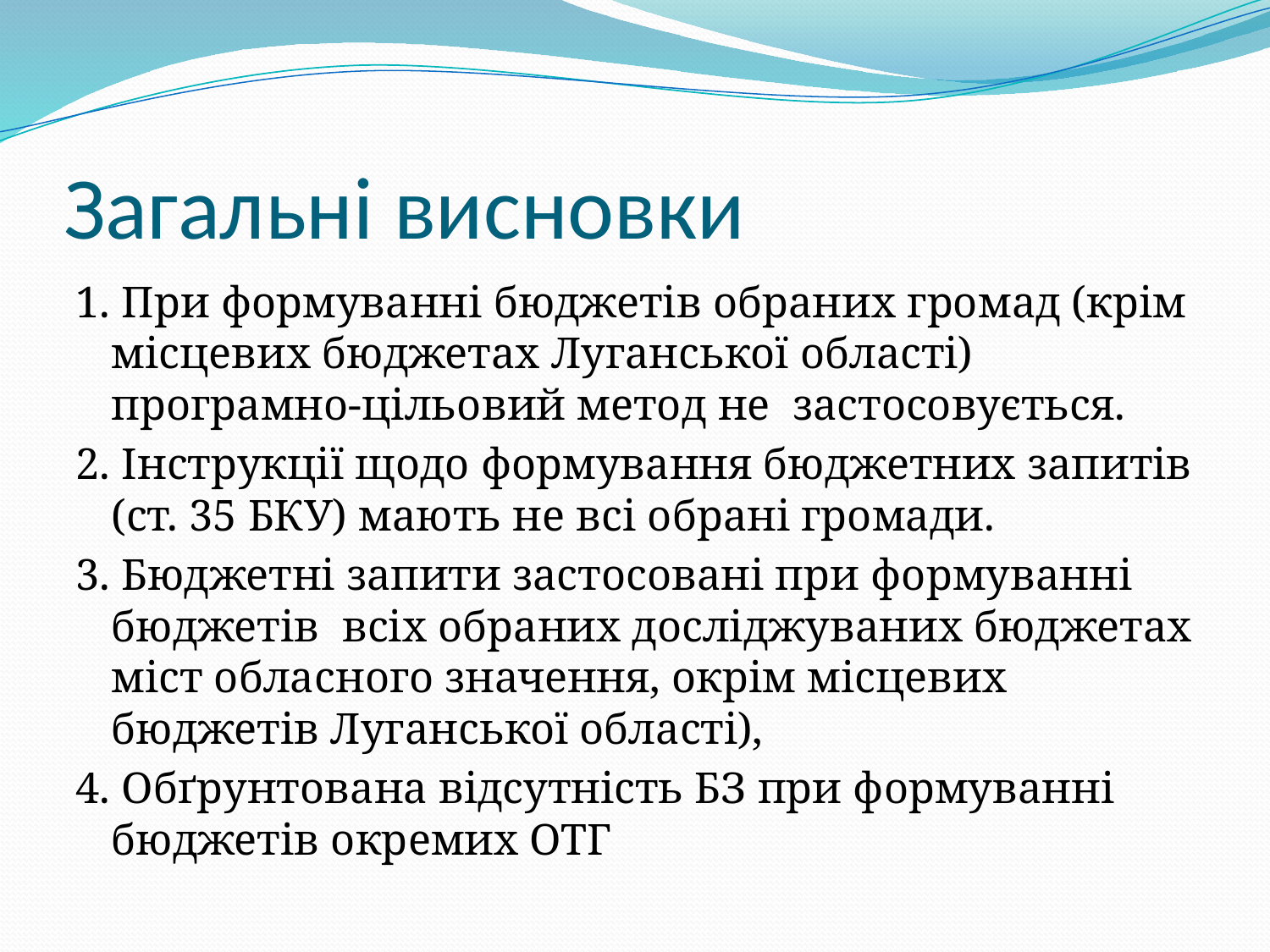

# Загальні висновки
1. При формуванні бюджетів обраних громад (крім місцевих бюджетах Луганської області) програмно-цільовий метод не  застосовується.
2. Інструкції щодо формування бюджетних запитів (ст. 35 БКУ) мають не всі обрані громади.
3. Бюджетні запити застосовані при формуванні бюджетів  всіх обраних досліджуваних бюджетах міст обласного значення, окрім місцевих бюджетів Луганської області),
4. Обґрунтована відсутність БЗ при формуванні бюджетів окремих ОТГ